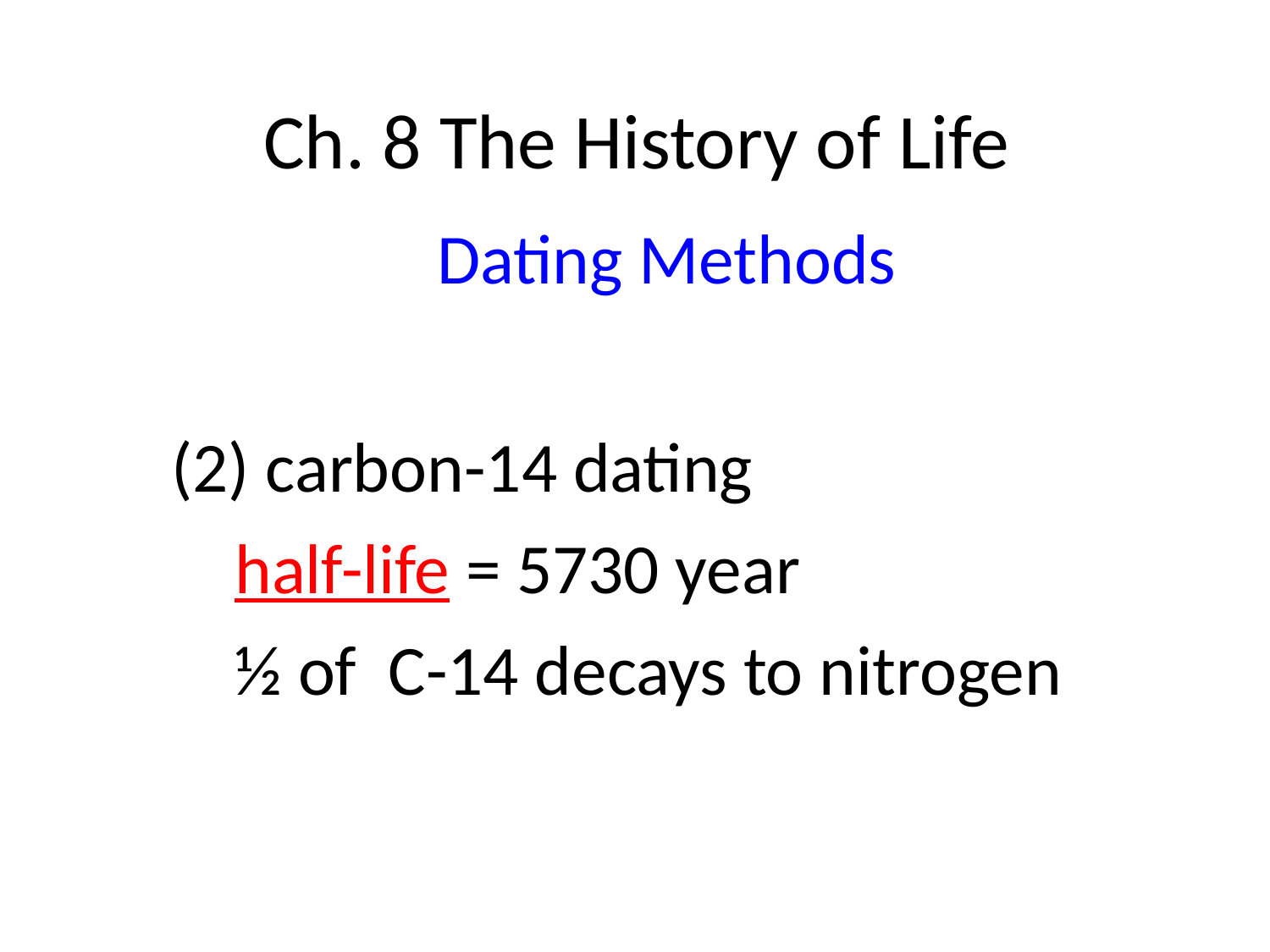

# Ch. 8 The History of Life
Dating Methods

      (2) carbon-14 dating
          half-life = 5730 year
          ½ of  C-14 decays to nitrogen